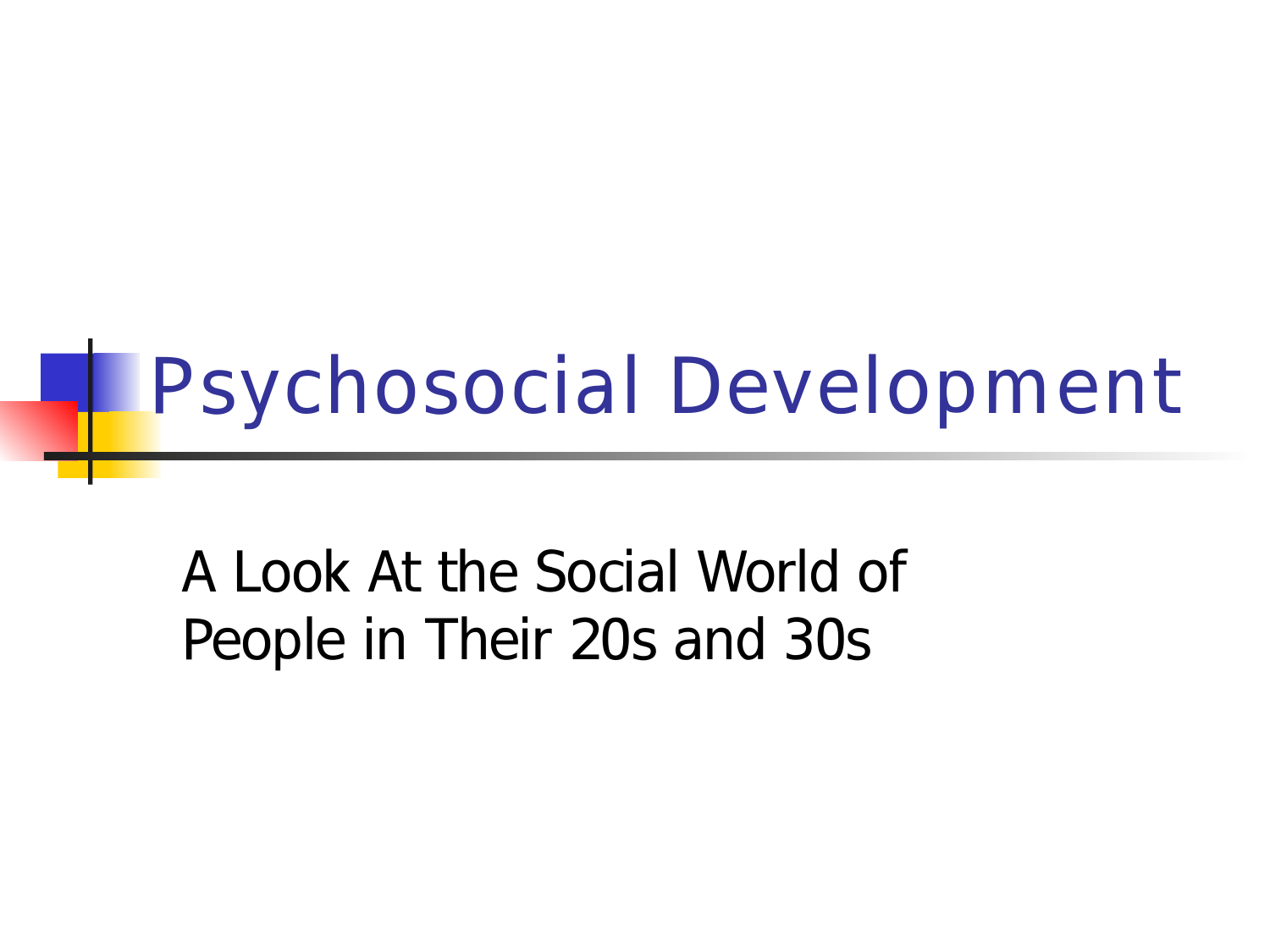

# Psychosocial Development
A Look At the Social World of People in Their 20s and 30s